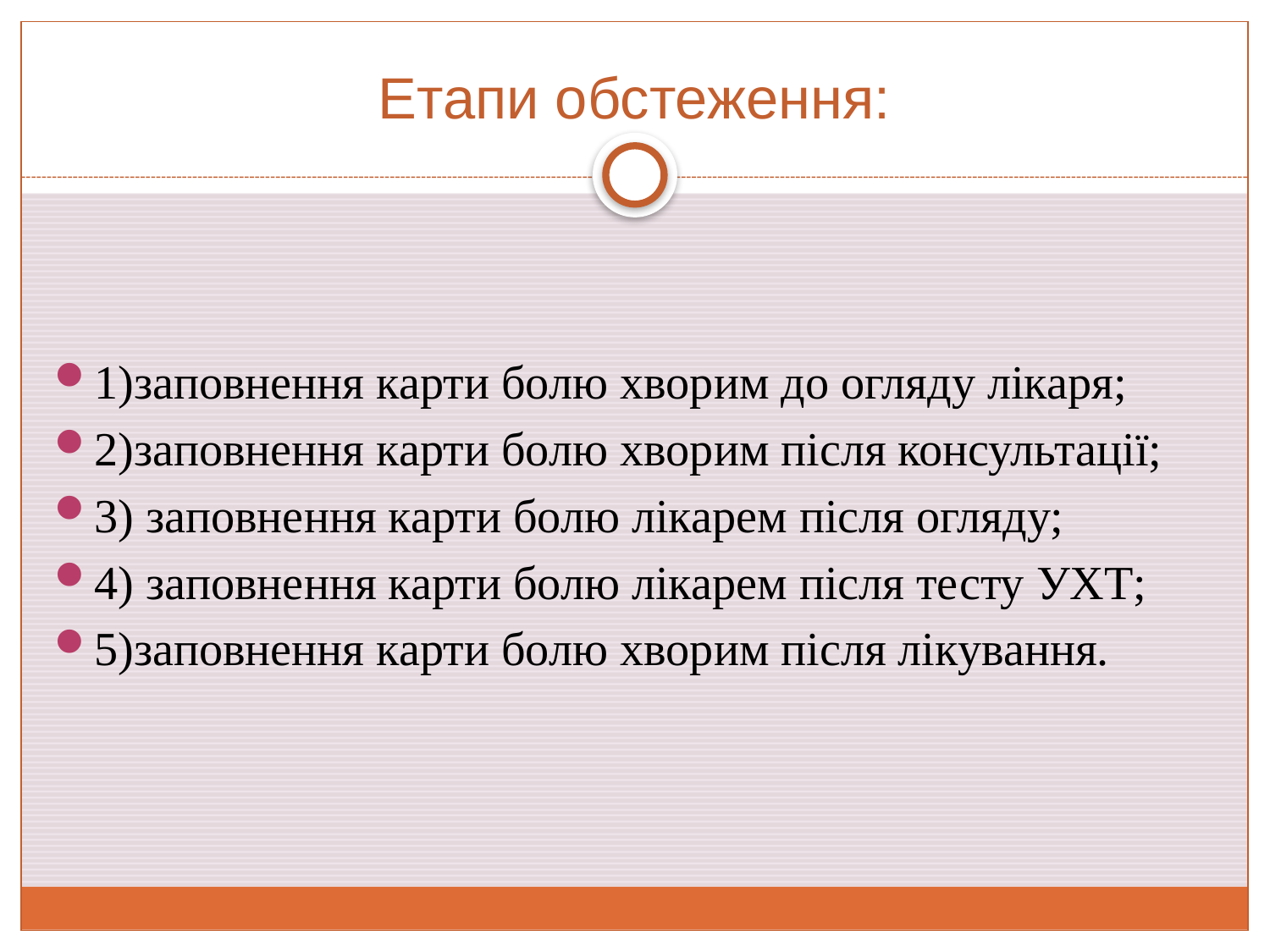

# Етапи обстеження:

1)заповнення карти болю хворим до огляду лікаря;
2)заповнення карти болю хворим після консультації;
3) заповнення карти болю лікарем після огляду;
4) заповнення карти болю лікарем після тесту УХТ;
5)заповнення карти болю хворим після лікування.